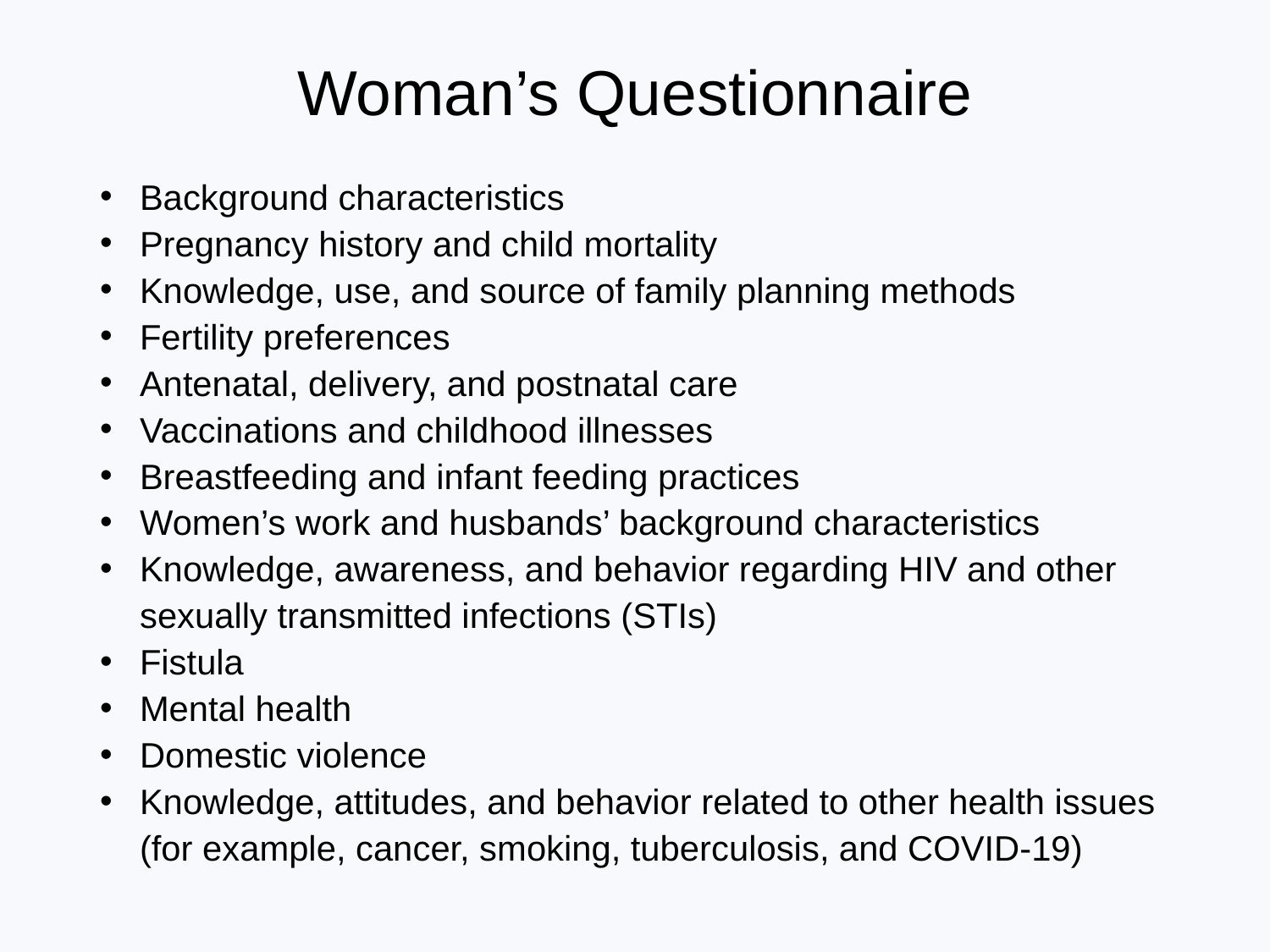

# Woman’s Questionnaire
Background characteristics
Pregnancy history and child mortality
Knowledge, use, and source of family planning methods
Fertility preferences
Antenatal, delivery, and postnatal care
Vaccinations and childhood illnesses
Breastfeeding and infant feeding practices
Women’s work and husbands’ background characteristics
Knowledge, awareness, and behavior regarding HIV and other sexually transmitted infections (STIs)
Fistula
Mental health
Domestic violence
Knowledge, attitudes, and behavior related to other health issues (for example, cancer, smoking, tuberculosis, and COVID-19)